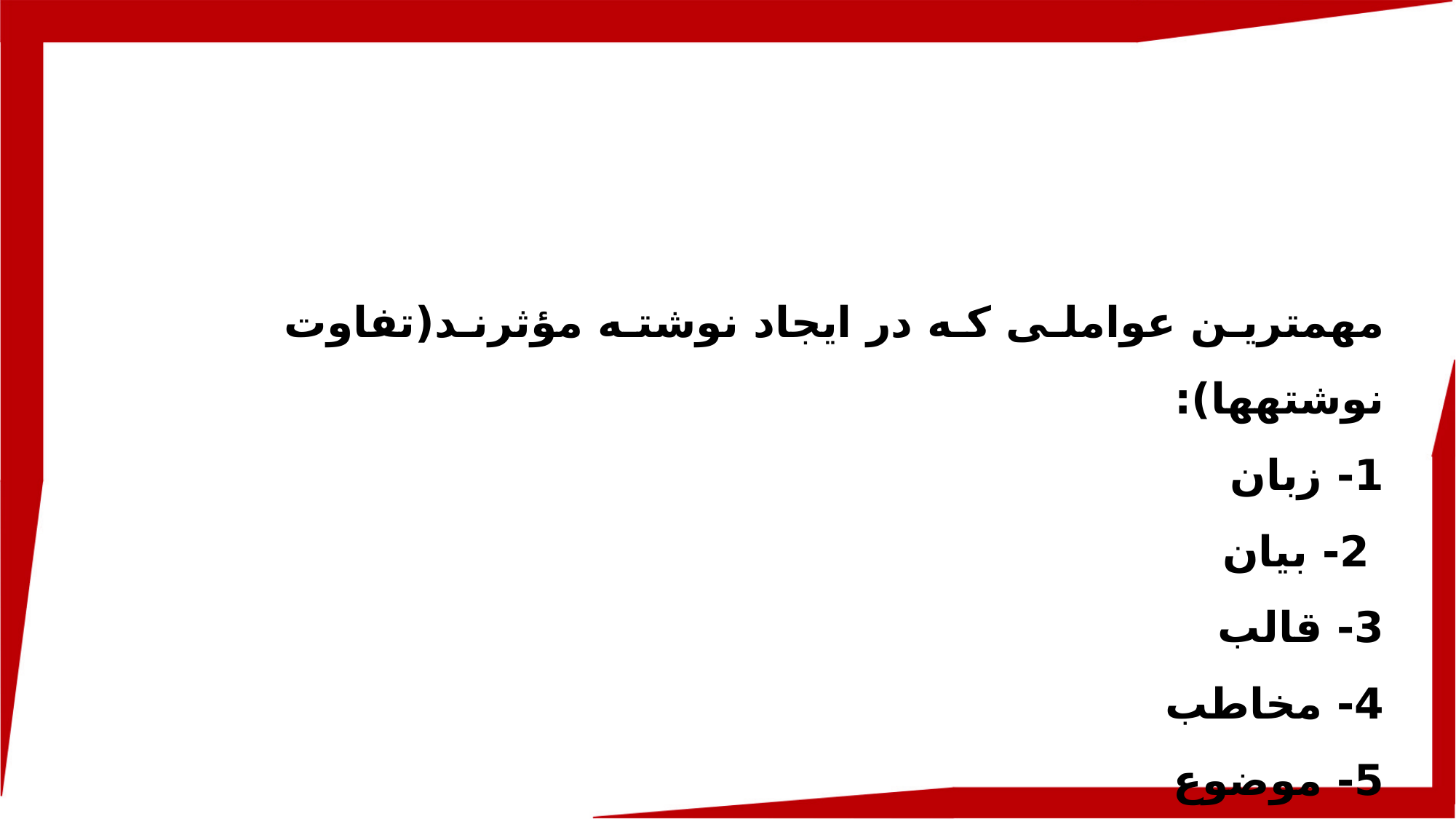

مهم­ترین عواملی که در ایجاد نوشته مؤثرند(تفاوت نوشته­ها):
1- زبان
 2- بیان
3- قالب
4- مخاطب
5- موضوع